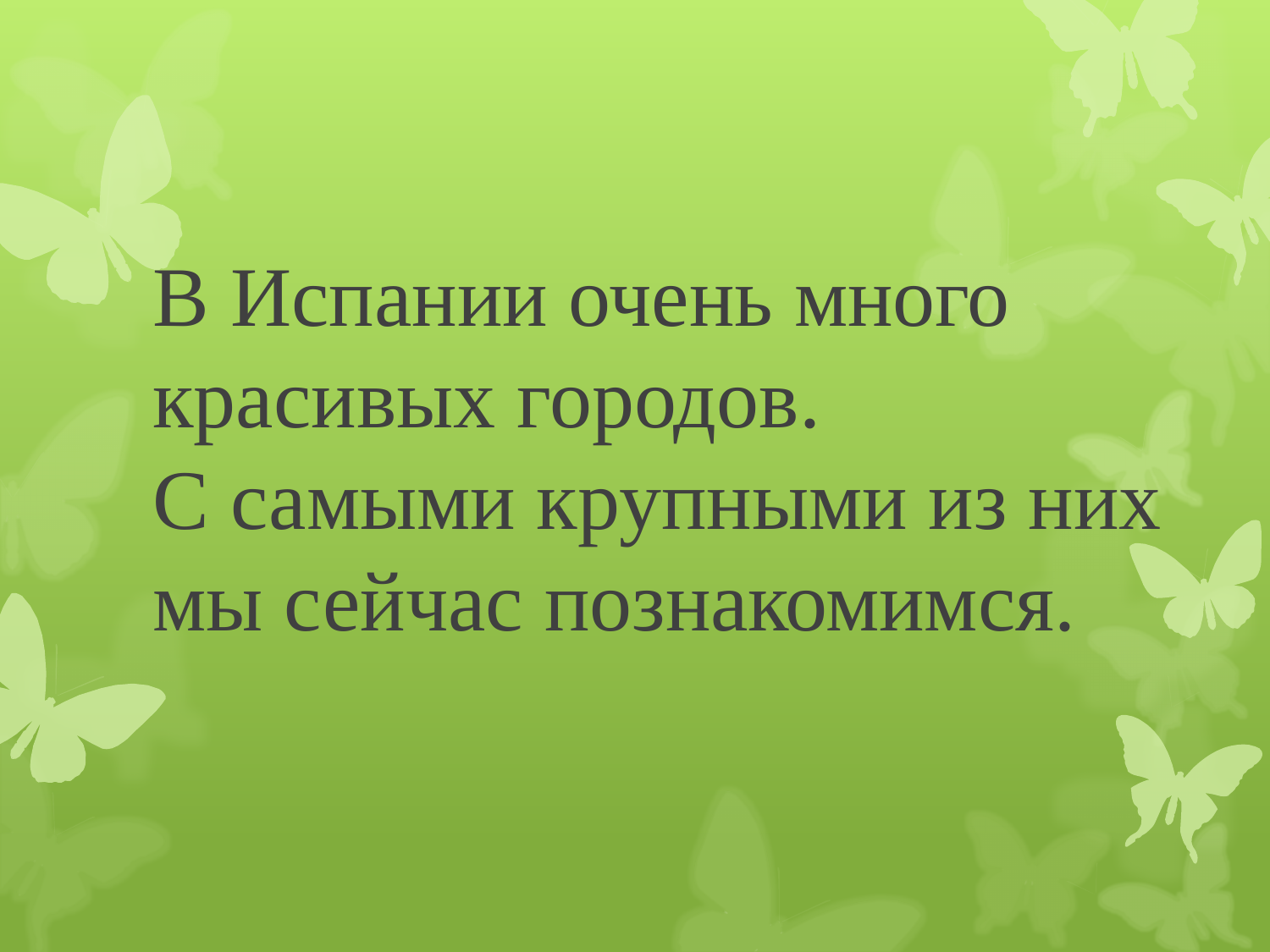

# В Испании очень много красивых городов. С самыми крупными из них мы сейчас познакомимся.